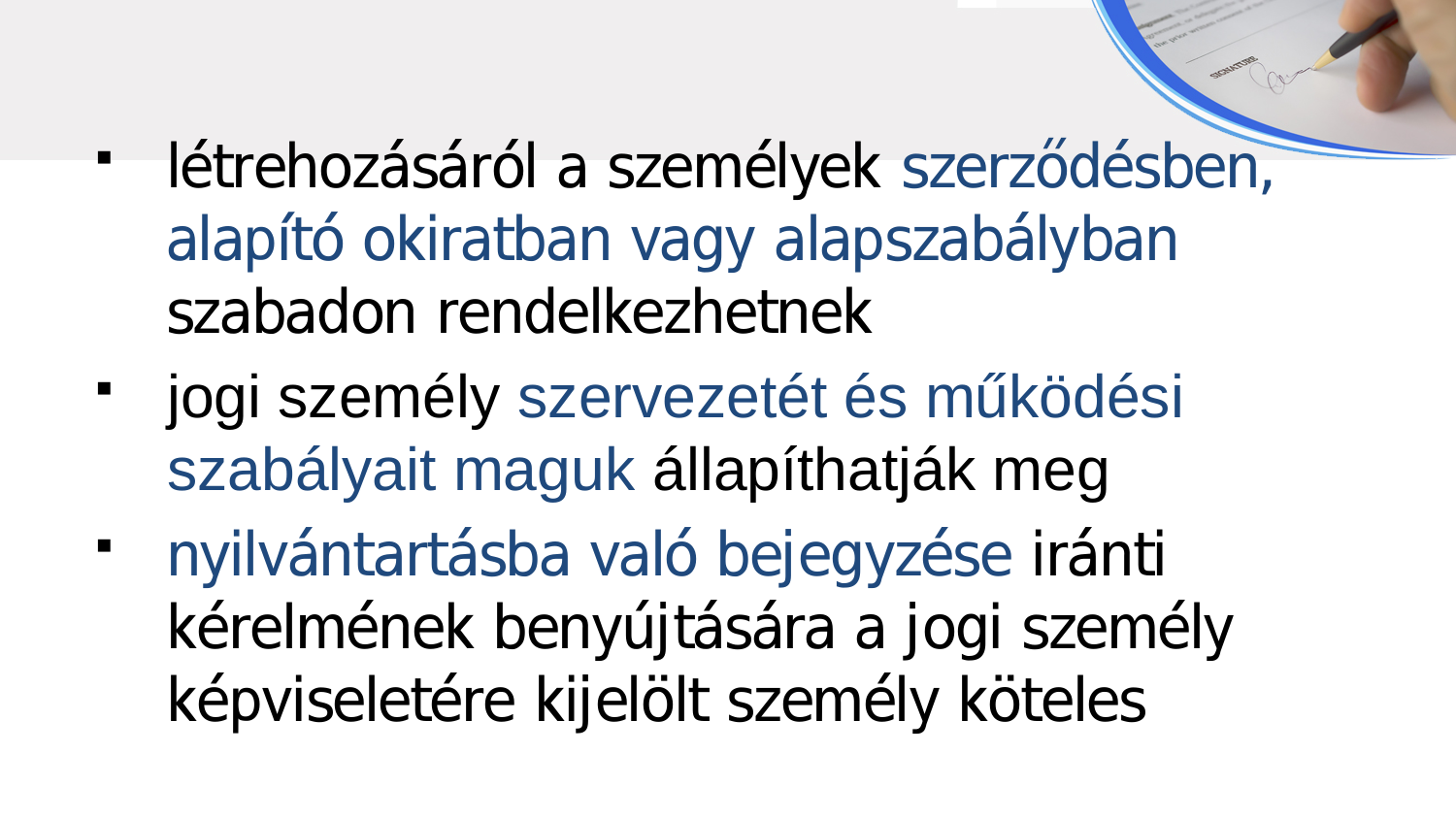

létrehozásáról a személyek szerződésben, alapító okiratban vagy alapszabályban szabadon rendelkezhetnek
jogi személy szervezetét és működési szabályait maguk állapíthatják meg
nyilvántartásba való bejegyzése iránti kérelmének benyújtására a jogi személy képviseletére kijelölt személy köteles